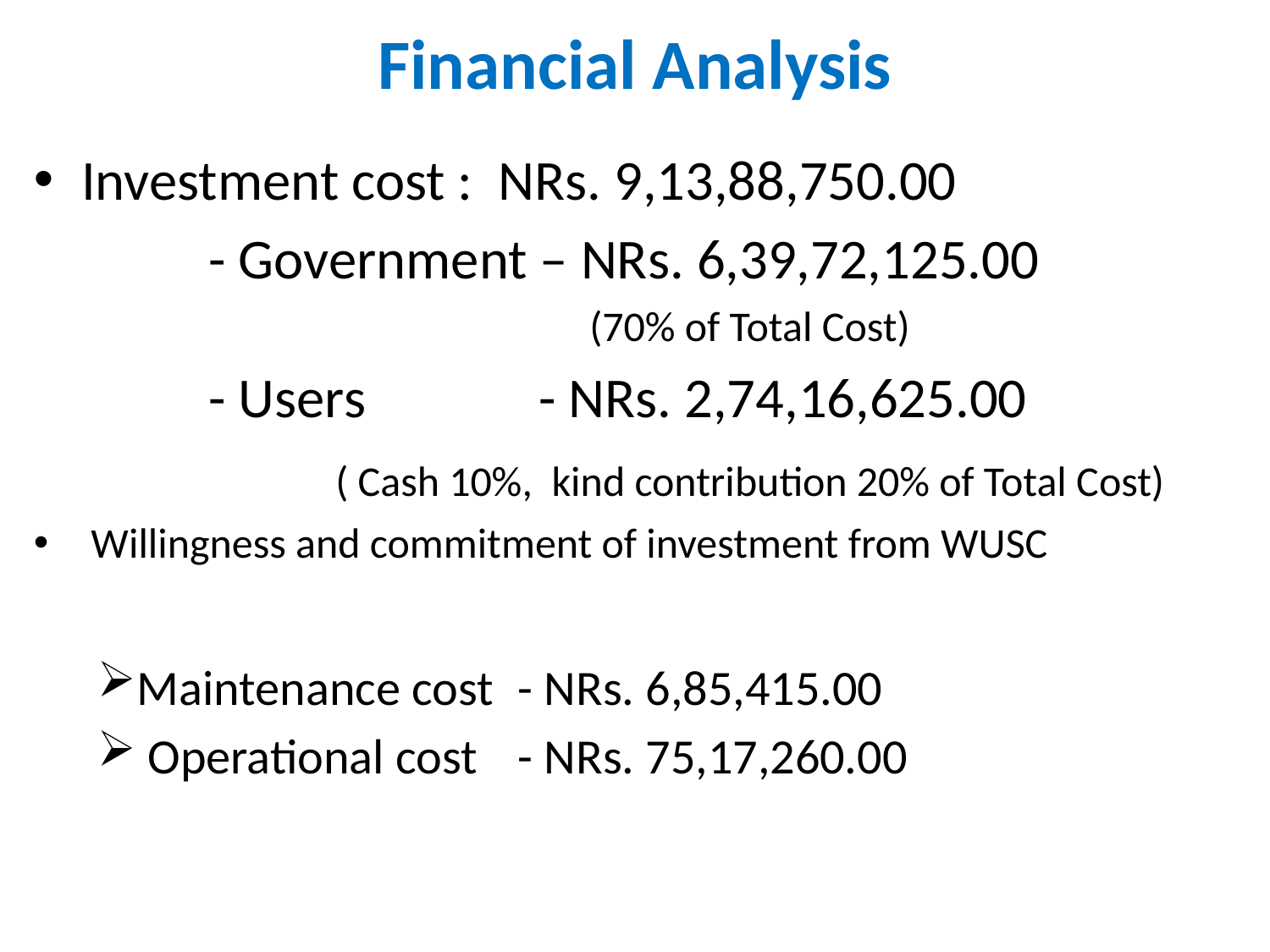

# Financial Analysis
Investment cost :  NRs. 9,13,88,750.00
		- Government – NRs. 6,39,72,125.00
					(70% of Total Cost)
		- Users	      - NRs. 2,74,16,625.00
			( Cash 10%,  kind contribution 20% of Total Cost)
 Willingness and commitment of investment from WUSC

Maintenance cost	- NRs. 6,85,415.00
 Operational cost 	- NRs. 75,17,260.00